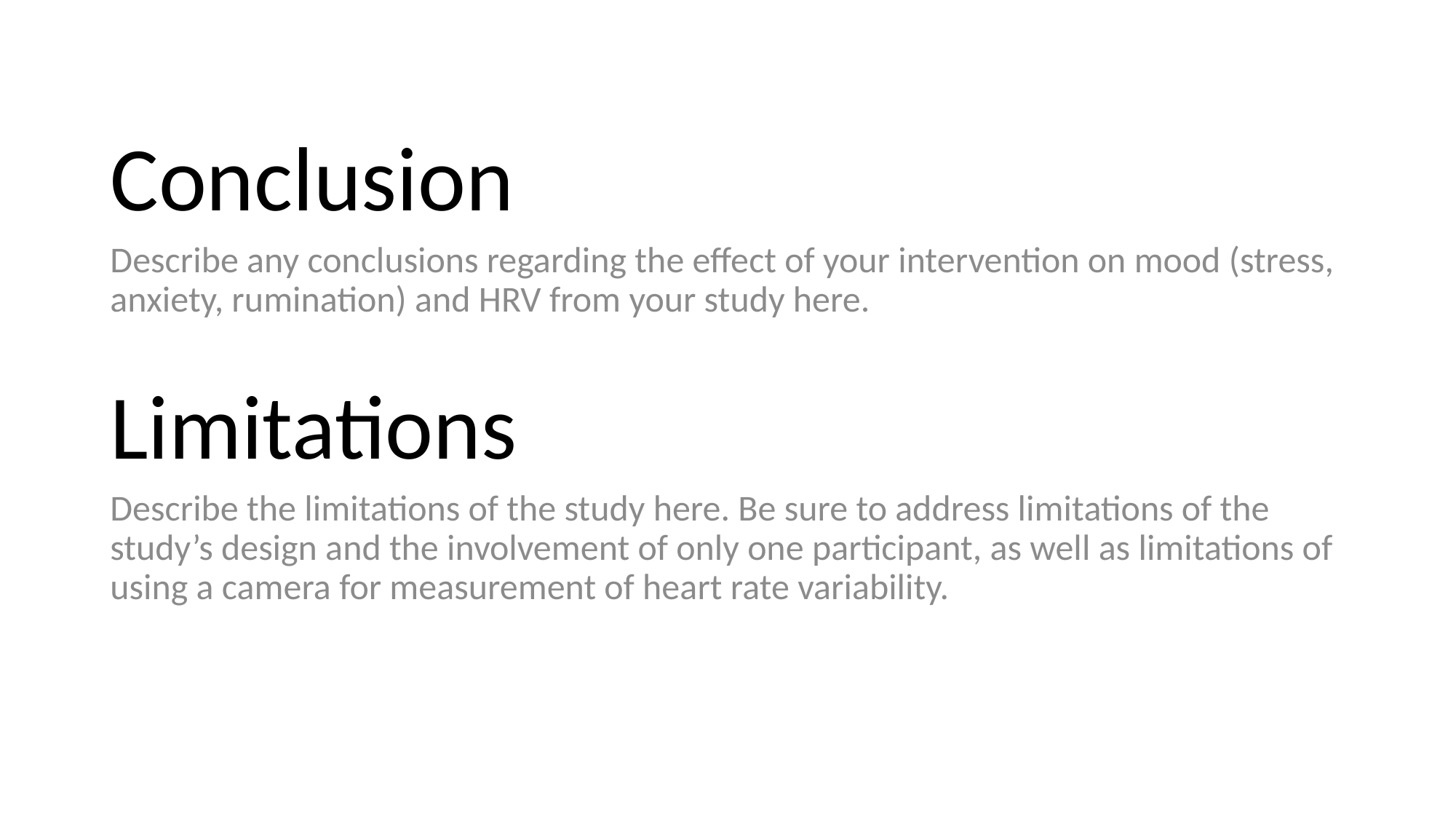

# Conclusion
Describe any conclusions regarding the effect of your intervention on mood (stress, anxiety, rumination) and HRV from your study here.
Limitations
Describe the limitations of the study here. Be sure to address limitations of the study’s design and the involvement of only one participant, as well as limitations of using a camera for measurement of heart rate variability.